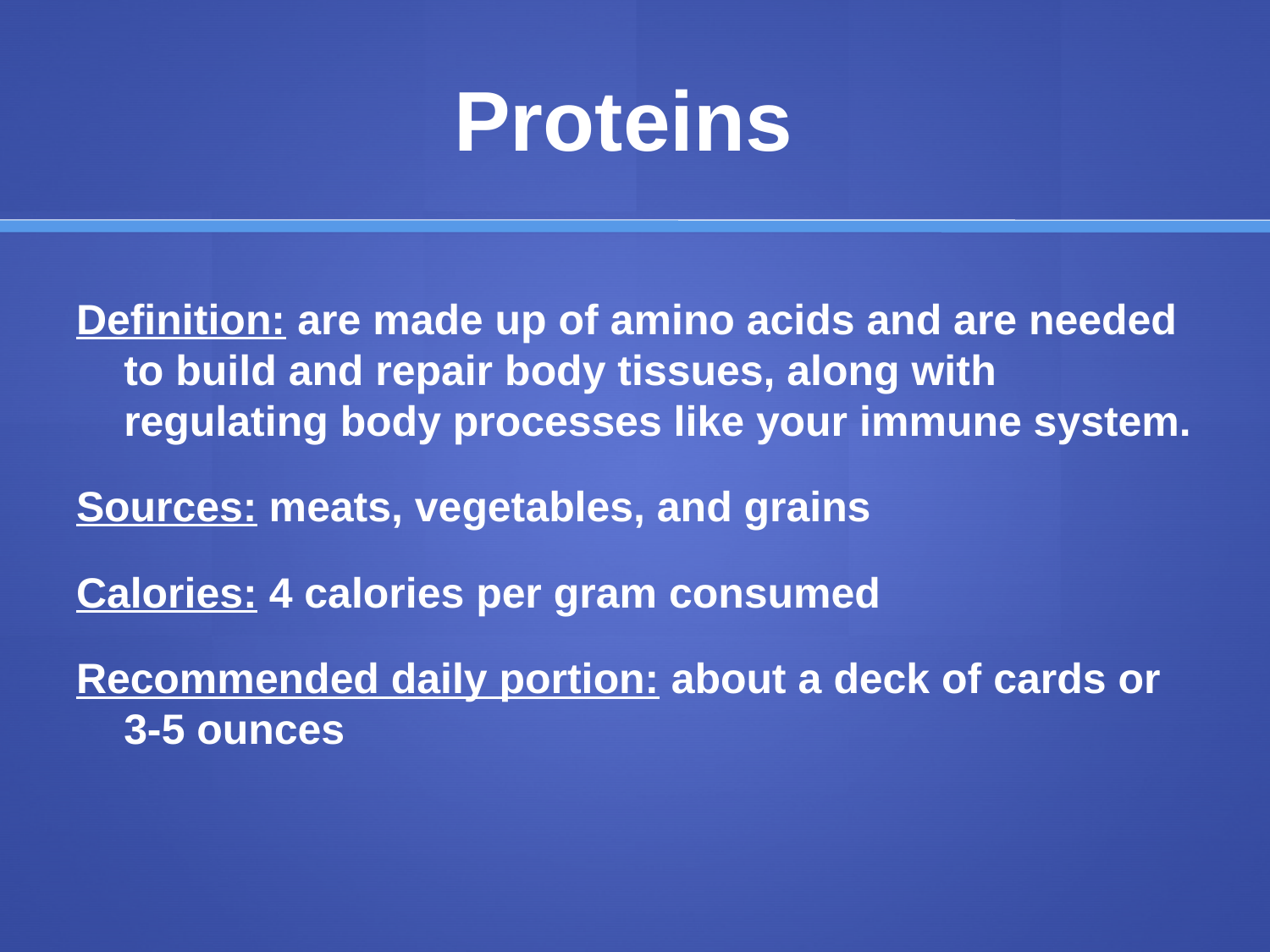

# Proteins
Definition: are made up of amino acids and are needed to build and repair body tissues, along with regulating body processes like your immune system.
Sources: meats, vegetables, and grains
Calories: 4 calories per gram consumed
Recommended daily portion: about a deck of cards or 3-5 ounces